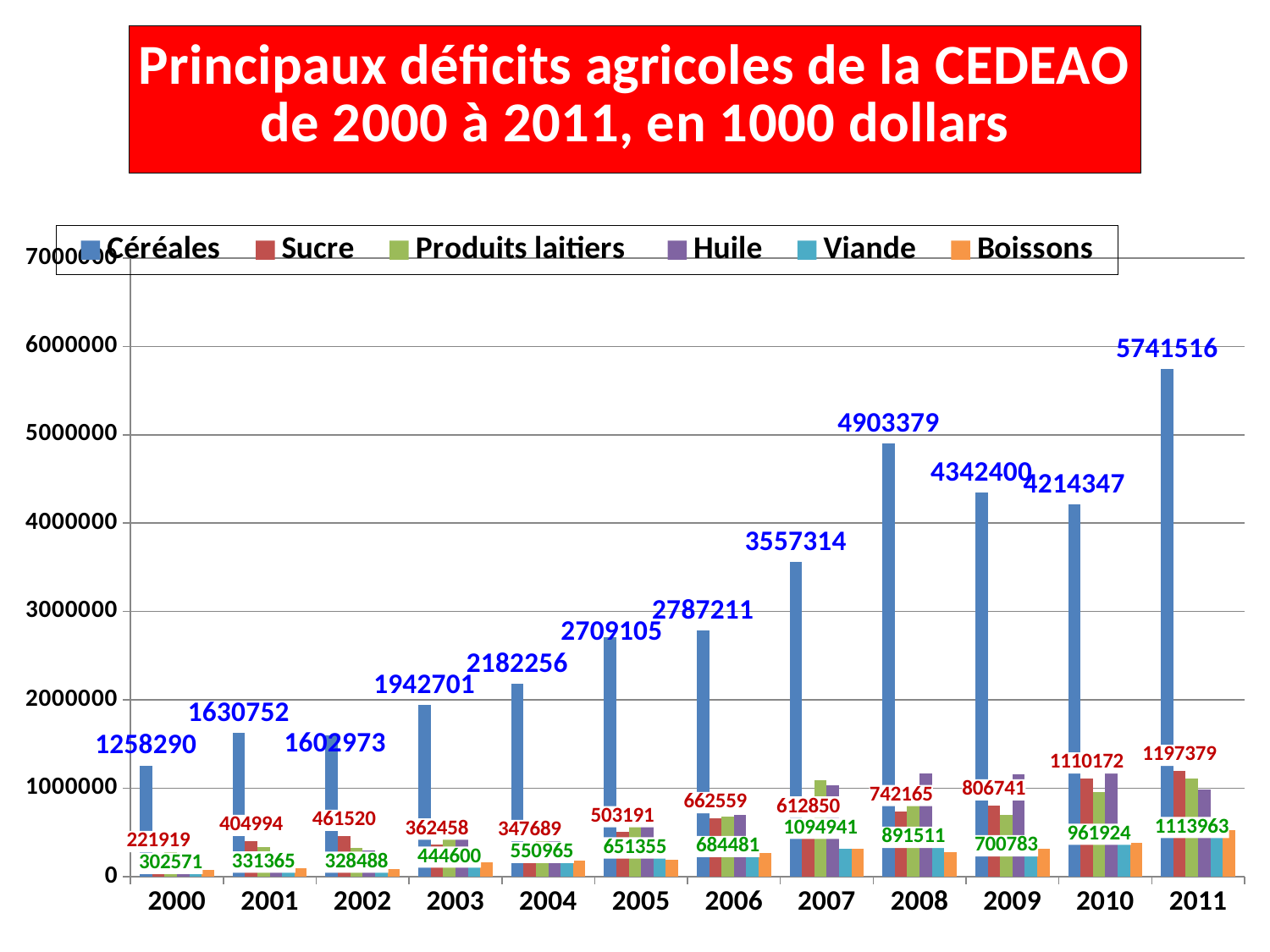

### Chart: Principaux déficits agricoles de la CEDEAO de 2000 à 2011, en 1000 dollars

| Category | Céréales | Sucre | Produits laitiers  | Huile | Viande | Boissons |
|---|---|---|---|---|---|---|
| 2000 | 1258290.0 | 221919.0 | 302571.0 | 129523.0 | 89067.0 | 79071.0 |
| 2001 | 1630752.0 | 404994.0 | 331365.0 | 227531.0 | 79714.0 | 96645.0 |
| 2002 | 1602973.0 | 461520.0 | 328488.0 | 294912.0 | 137979.0 | 89872.0 |
| 2003 | 1942701.0 | 362458.0 | 444600.0 | 421187.0 | 201759.0 | 164428.0 |
| 2004 | 2182256.0 | 347689.0 | 550965.0 | 491207.0 | 240248.0 | 179443.0 |
| 2005 | 2709105.0 | 503191.0 | 651355.0 | 612933.0 | 280293.0 | 187725.0 |
| 2006 | 2787211.0 | 662559.0 | 684481.0 | 694580.0 | 252750.0 | 271240.0 |
| 2007 | 3557314.0 | 612850.0 | 1094941.0 | 1037552.0 | 312784.0 | 320214.0 |
| 2008 | 4903379.0 | 742165.0 | 891511.0 | 1165865.0 | 421216.0 | 275261.0 |
| 2009 | 4342400.0 | 806741.0 | 700783.0 | 1156147.0 | 387713.0 | 316863.0 |
| 2010 | 4214347.0 | 1110172.0 | 961924.0 | 1277818.0 | 438068.0 | 386147.0 |
| 2011 | 5741516.0 | 1197379.0 | 1113963.0 | 981786.0 | 648335.0 | 529915.0 |